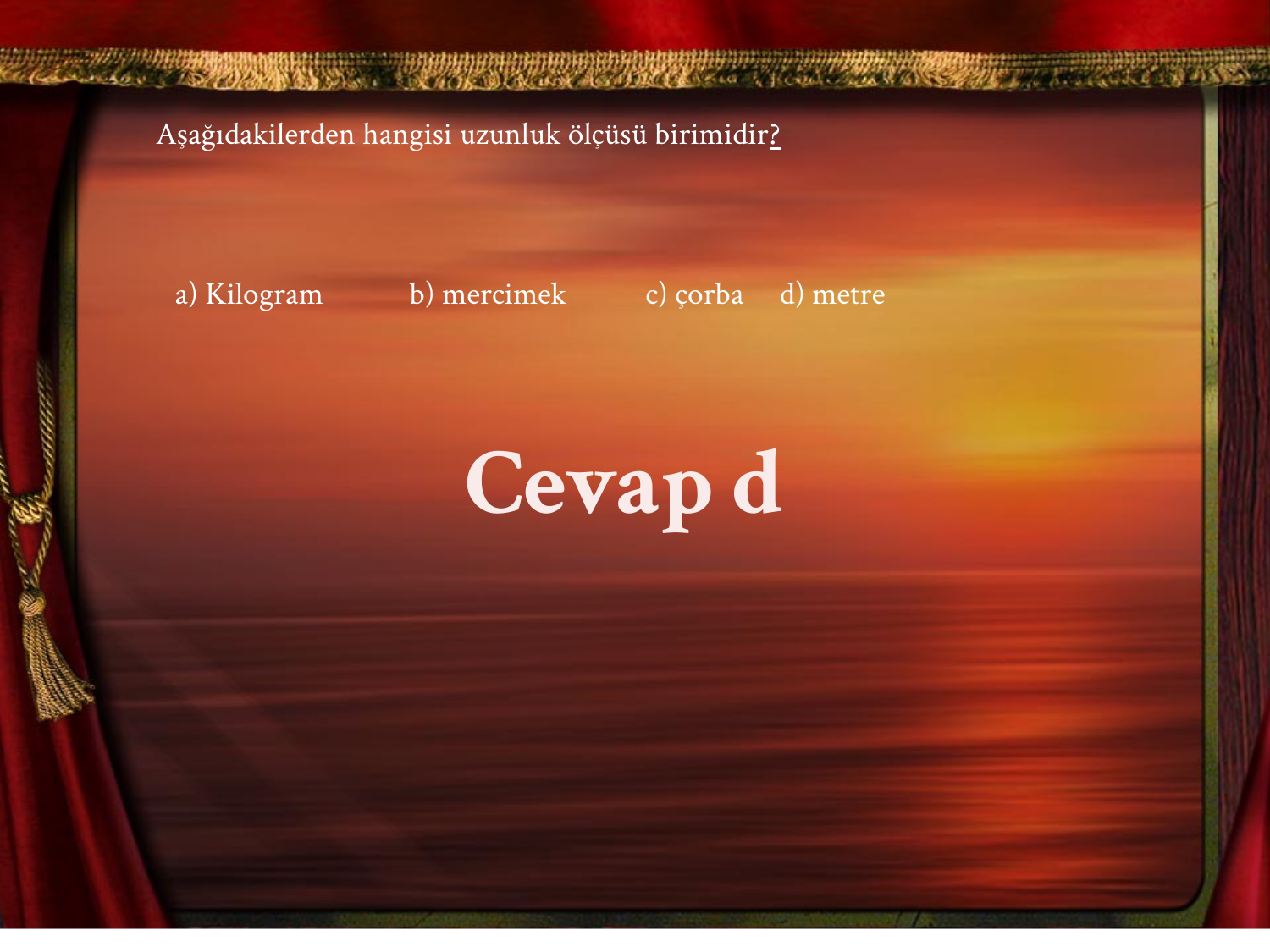

Aşağıdakilerden hangisi uzunluk ölçüsü birimidir?
a) Kilogram            b) mercimek           c) çorba     d) metre
Cevap d